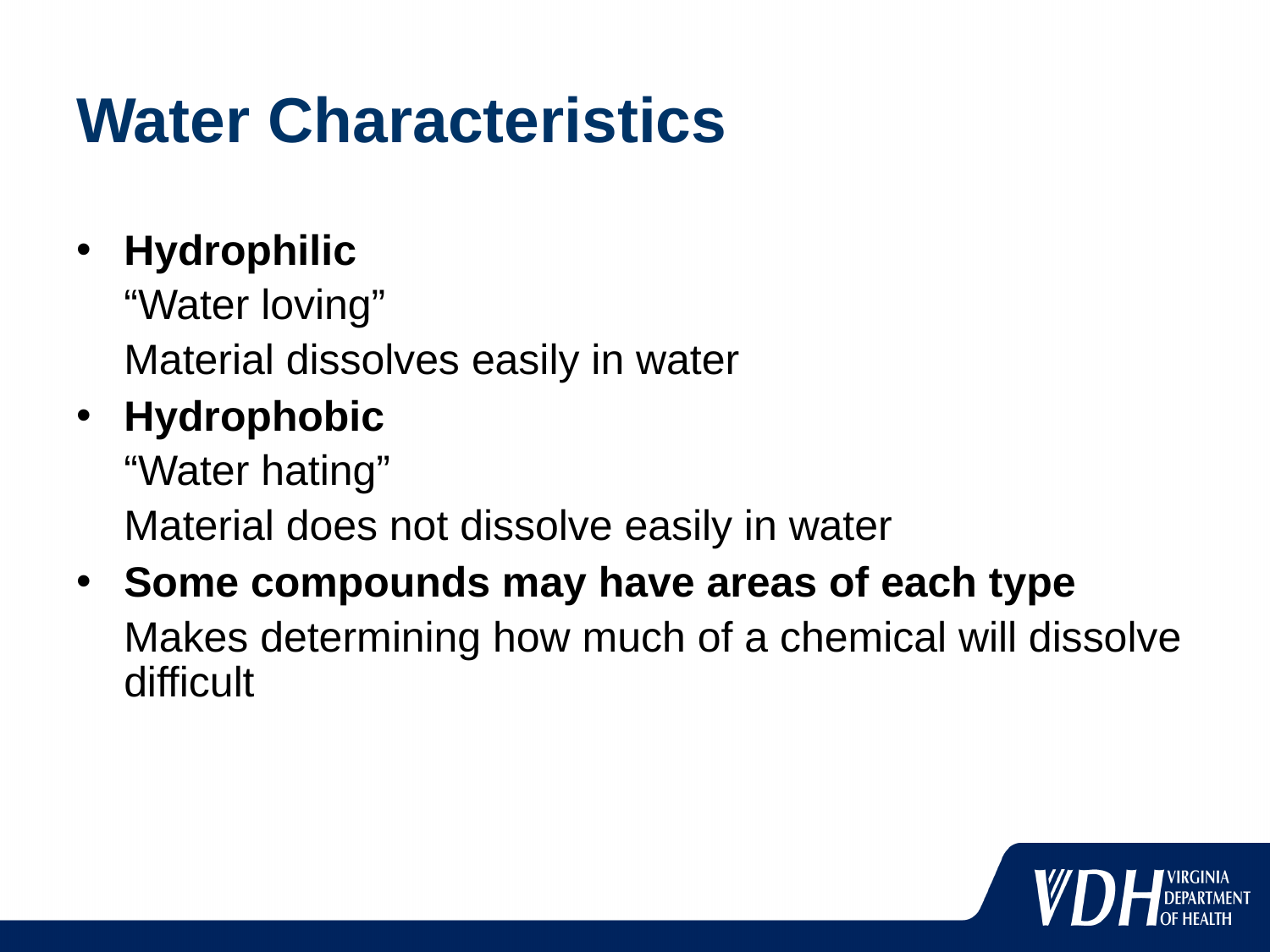

# Water Characteristics
Hydrophilic
“Water loving”
Material dissolves easily in water
Hydrophobic
“Water hating”
Material does not dissolve easily in water
Some compounds may have areas of each type
Makes determining how much of a chemical will dissolve difficult